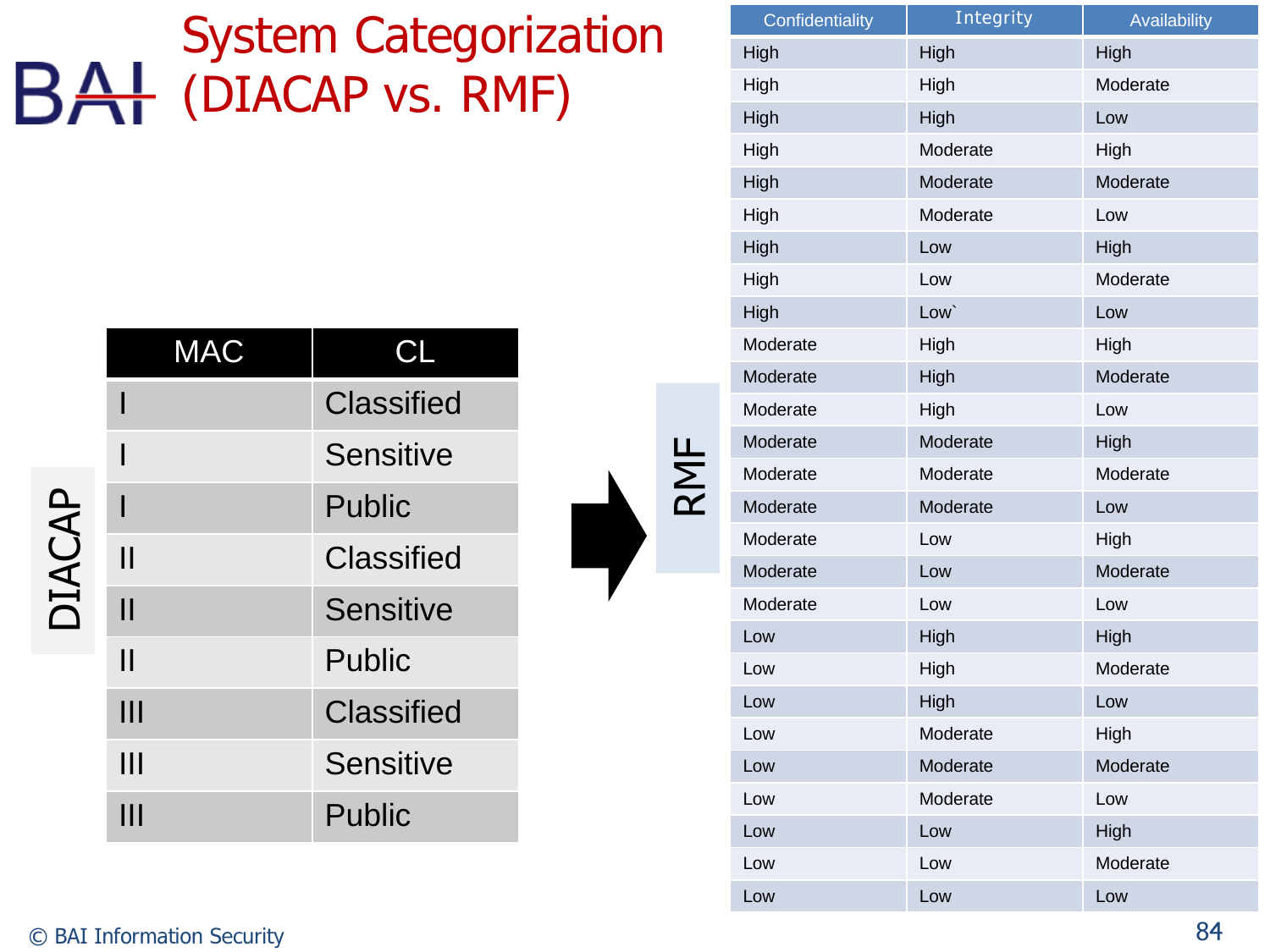

# System Categorization (DIACAP vs. RMF)
| Confidentiality | Integrity | Availability |
| --- | --- | --- |
| High | High | High |
| High | High | Moderate |
| High | High | Low |
| High | Moderate | High |
| High | Moderate | Moderate |
| High | Moderate | Low |
| High | Low | High |
| High | Low | Moderate |
| High | Low` | Low |
| Moderate | High | High |
| Moderate | High | Moderate |
| Moderate | High | Low |
| Moderate | Moderate | High |
| Moderate | Moderate | Moderate |
| Moderate | Moderate | Low |
| Moderate | Low | High |
| Moderate | Low | Moderate |
| Moderate | Low | Low |
| Low | High | High |
| Low | High | Moderate |
| Low | High | Low |
| Low | Moderate | High |
| Low | Moderate | Moderate |
| Low | Moderate | Low |
| Low | Low | High |
| Low | Low | Moderate |
| Low | Low | Low |
| MAC | CL |
| --- | --- |
| I | Classified |
| I | Sensitive |
| I | Public |
| II | Classified |
| II | Sensitive |
| II | Public |
| III | Classified |
| III | Sensitive |
| III | Public |
RMF

DIACAP